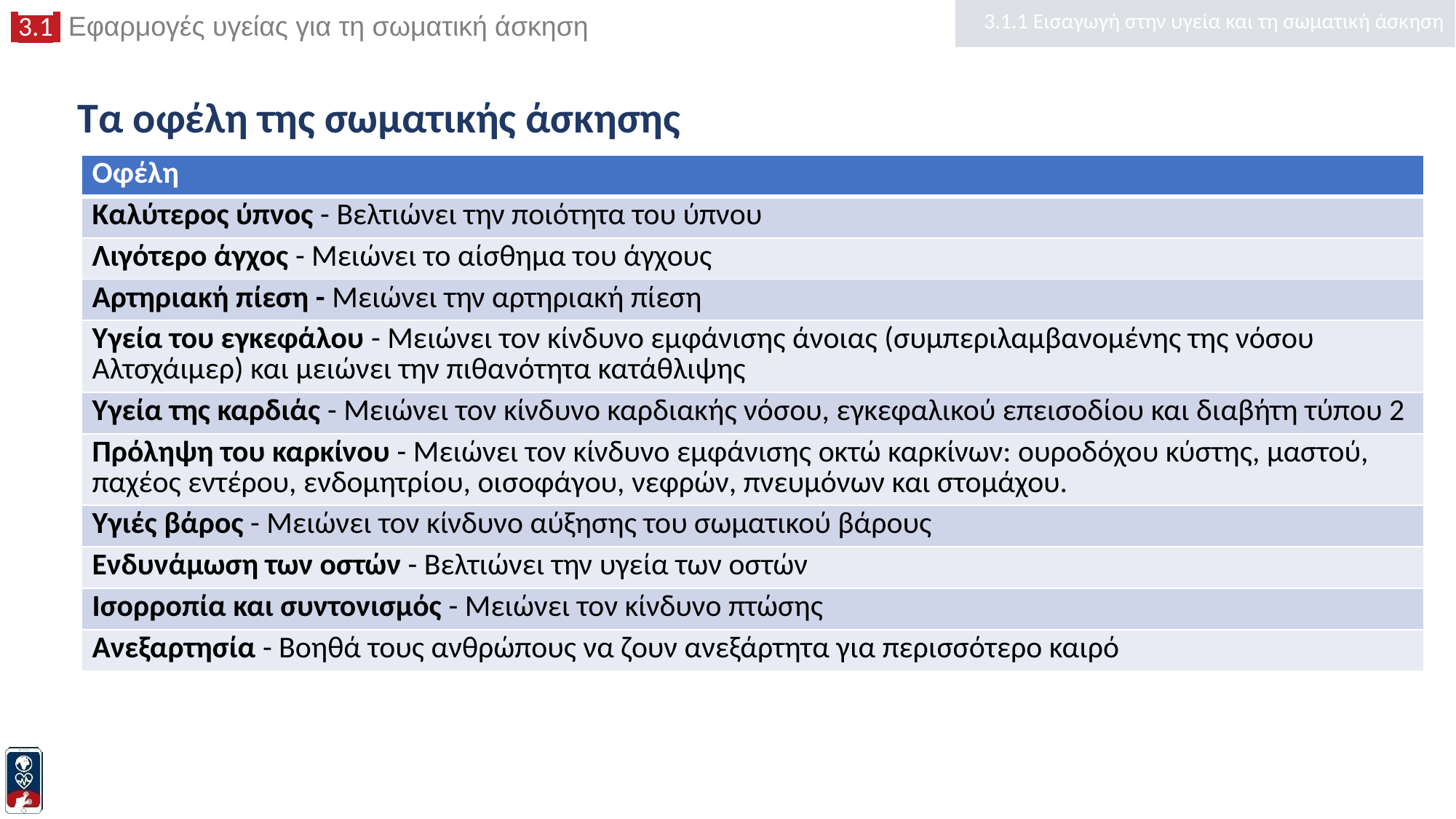

3.1.1 Εισαγωγή στην υγεία και τη σωματική άσκηση
# Τα οφέλη της σωματικής άσκησης
| Οφέλη |
| --- |
| Καλύτερος ύπνος - Βελτιώνει την ποιότητα του ύπνου |
| Λιγότερο άγχος - Μειώνει το αίσθημα του άγχους |
| Αρτηριακή πίεση - Μειώνει την αρτηριακή πίεση |
| Υγεία του εγκεφάλου - Μειώνει τον κίνδυνο εμφάνισης άνοιας (συμπεριλαμβανομένης της νόσου Αλτσχάιμερ) και μειώνει την πιθανότητα κατάθλιψης |
| Υγεία της καρδιάς - Μειώνει τον κίνδυνο καρδιακής νόσου, εγκεφαλικού επεισοδίου και διαβήτη τύπου 2 |
| Πρόληψη του καρκίνου - Μειώνει τον κίνδυνο εμφάνισης οκτώ καρκίνων: ουροδόχου κύστης, μαστού, παχέος εντέρου, ενδομητρίου, οισοφάγου, νεφρών, πνευμόνων και στομάχου. |
| Υγιές βάρος - Μειώνει τον κίνδυνο αύξησης του σωματικού βάρους |
| Ενδυνάμωση των οστών - Βελτιώνει την υγεία των οστών |
| Ισορροπία και συντονισμός - Μειώνει τον κίνδυνο πτώσης |
| Ανεξαρτησία - Βοηθά τους ανθρώπους να ζουν ανεξάρτητα για περισσότερο καιρό |